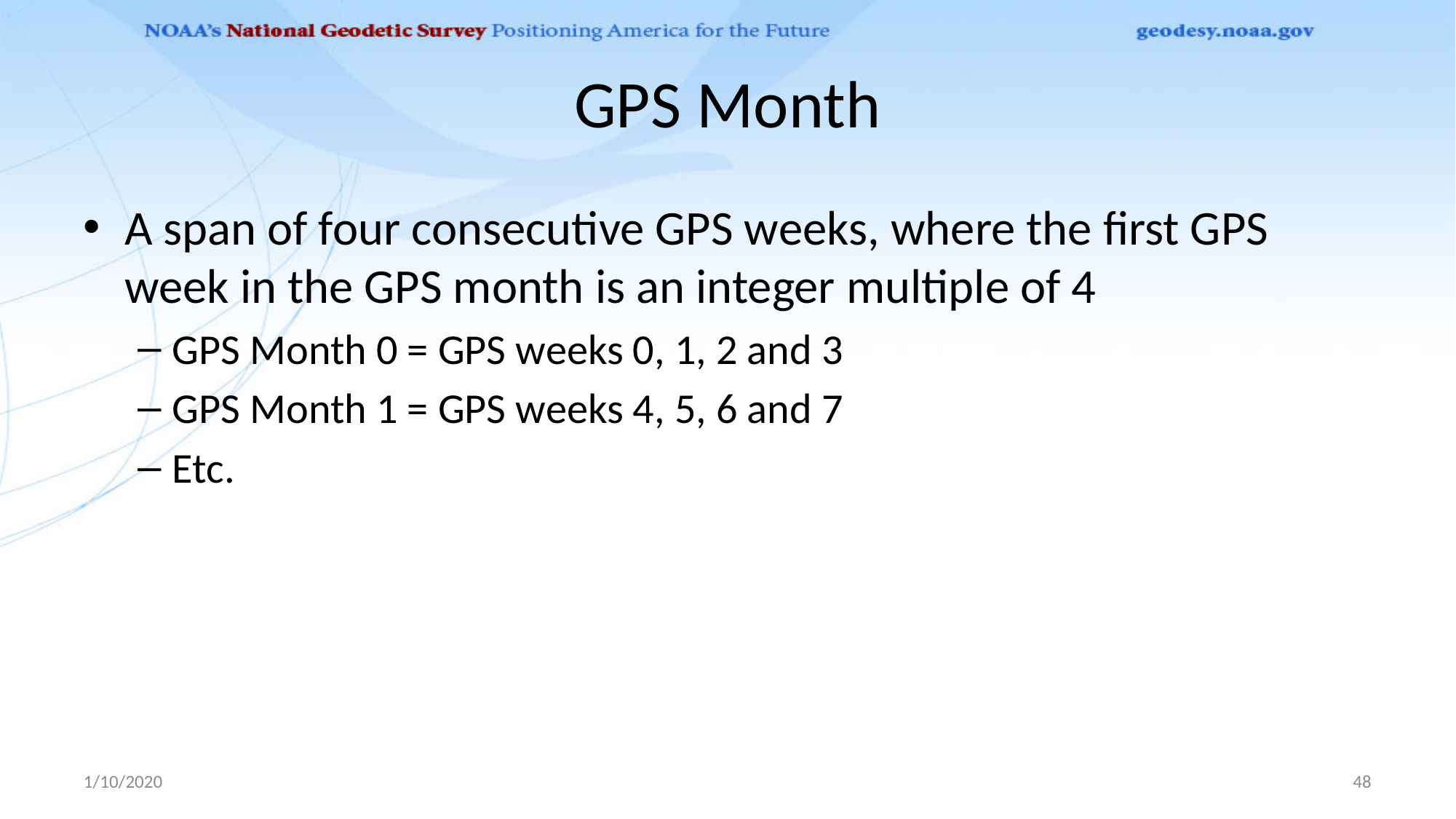

# GPS Month
A span of four consecutive GPS weeks, where the first GPS week in the GPS month is an integer multiple of 4
GPS Month 0 = GPS weeks 0, 1, 2 and 3
GPS Month 1 = GPS weeks 4, 5, 6 and 7
Etc.
1/10/2020
48